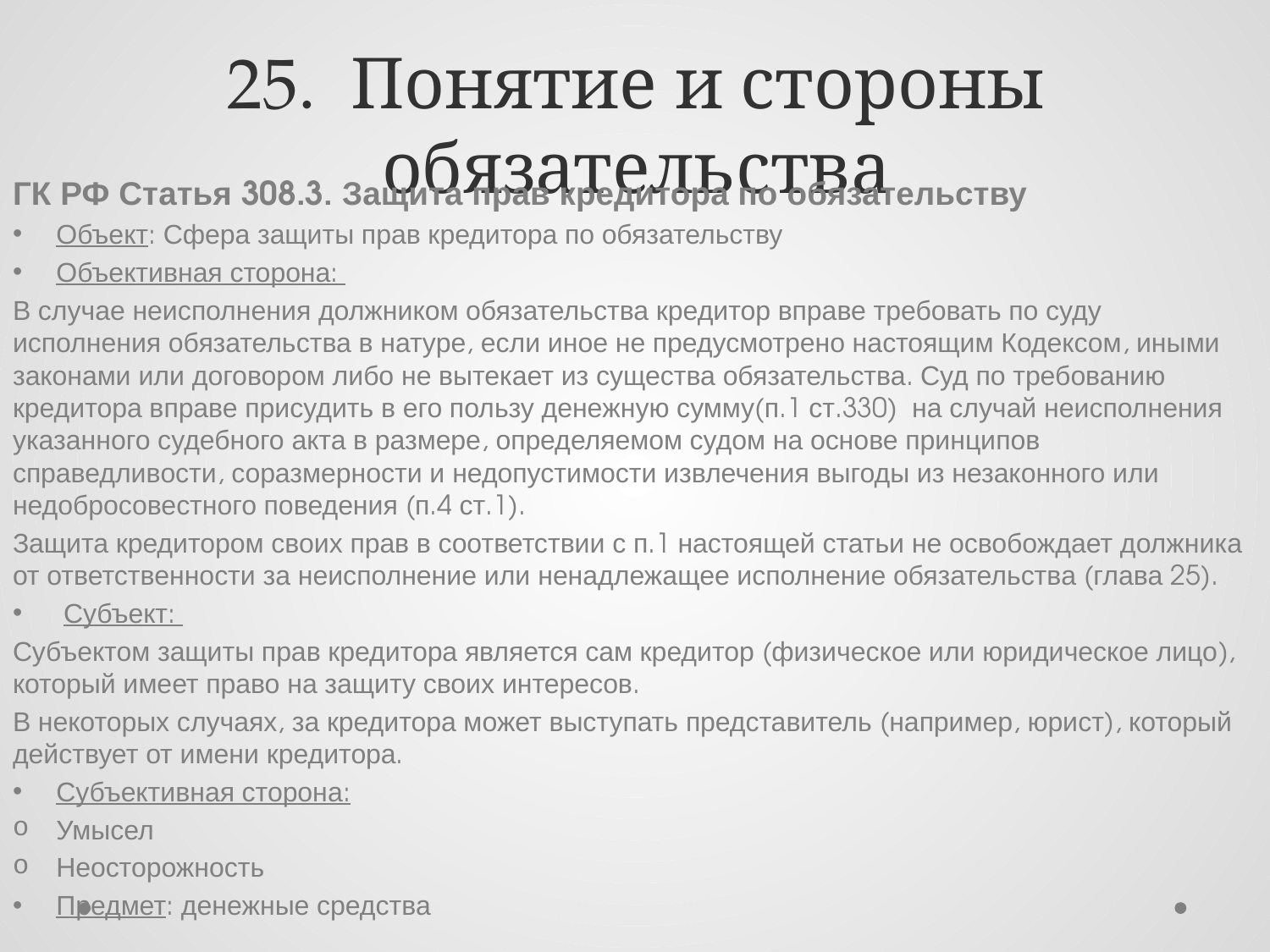

# 25.  Понятие и стороны обязательства
ГК РФ Статья 308.3. Защита прав кредитора по обязательству
Объект: Сфера защиты прав кредитора по обязательству
Объективная сторона:
В случае неисполнения должником обязательства кредитор вправе требовать по суду исполнения обязательства в натуре, если иное не предусмотрено настоящим Кодексом, иными законами или договором либо не вытекает из существа обязательства. Суд по требованию кредитора вправе присудить в его пользу денежную сумму(п.1 ст.330)  на случай неисполнения указанного судебного акта в размере, определяемом судом на основе принципов справедливости, соразмерности и недопустимости извлечения выгоды из незаконного или недобросовестного поведения (п.4 ст.1).
Защита кредитором своих прав в соответствии с п.1 настоящей статьи не освобождает должника от ответственности за неисполнение или ненадлежащее исполнение обязательства (глава 25).
 Субъект:
Субъектом защиты прав кредитора является сам кредитор (физическое или юридическое лицо), который имеет право на защиту своих интересов.
В некоторых случаях, за кредитора может выступать представитель (например, юрист), который действует от имени кредитора.
Субъективная сторона:
Умысел
Неосторожность
Предмет: денежные средства